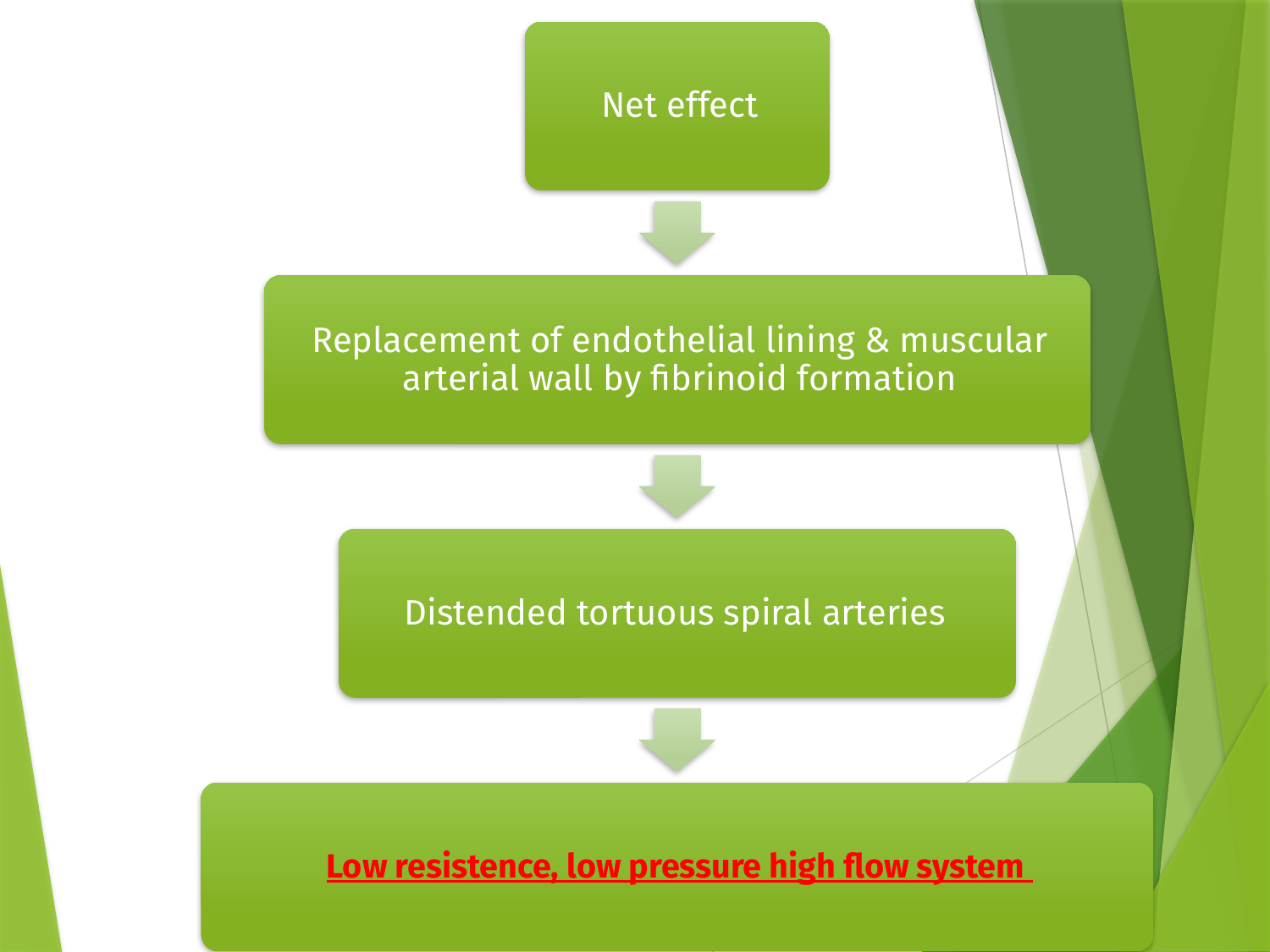

Net effect

Replacement of endothelial lining & muscular arterial wall by fibrinoid formation

Distended tortuous spiral arteries

Low resistence, low pressure high flow system
#